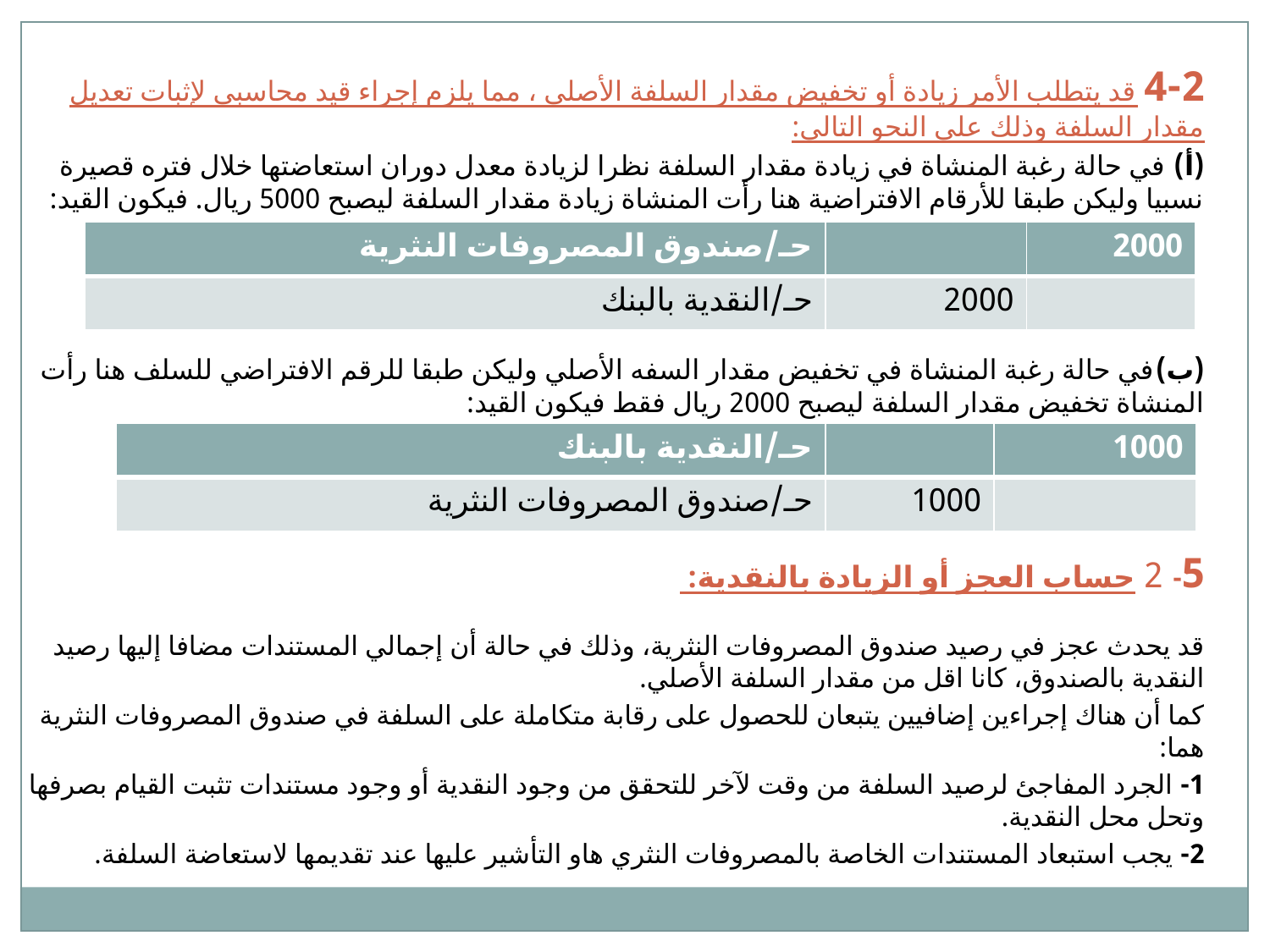

4-2 قد يتطلب الأمر زيادة أو تخفيض مقدار السلفة الأصلي ، مما يلزم إجراء قيد محاسبي لإثبات تعديل مقدار السلفة وذلك على النحو التالي:
(أ) في حالة رغبة المنشاة في زيادة مقدار السلفة نظرا لزيادة معدل دوران استعاضتها خلال فتره قصيرة نسبيا وليكن طبقا للأرقام الافتراضية هنا رأت المنشاة زيادة مقدار السلفة ليصبح 5000 ريال. فيكون القيد:
(ب)في حالة رغبة المنشاة في تخفيض مقدار السفه الأصلي وليكن طبقا للرقم الافتراضي للسلف هنا رأت المنشاة تخفيض مقدار السلفة ليصبح 2000 ريال فقط فيكون القيد:

5- 2 حساب العجز أو الزيادة بالنقدية:
قد يحدث عجز في رصيد صندوق المصروفات النثرية، وذلك في حالة أن إجمالي المستندات مضافا إليها رصيد النقدية بالصندوق، كانا اقل من مقدار السلفة الأصلي.
كما أن هناك إجراءين إضافيين يتبعان للحصول على رقابة متكاملة على السلفة في صندوق المصروفات النثرية هما:
1- الجرد المفاجئ لرصيد السلفة من وقت لآخر للتحقق من وجود النقدية أو وجود مستندات تثبت القيام بصرفها وتحل محل النقدية.
2- يجب استبعاد المستندات الخاصة بالمصروفات النثري هاو التأشير عليها عند تقديمها لاستعاضة السلفة.

| حـ/صندوق المصروفات النثرية |  | 2000 |
| --- | --- | --- |
| حـ/النقدية بالبنك | 2000 |  |
| حـ/النقدية بالبنك |  | 1000 |
| --- | --- | --- |
| حـ/صندوق المصروفات النثرية | 1000 |  |